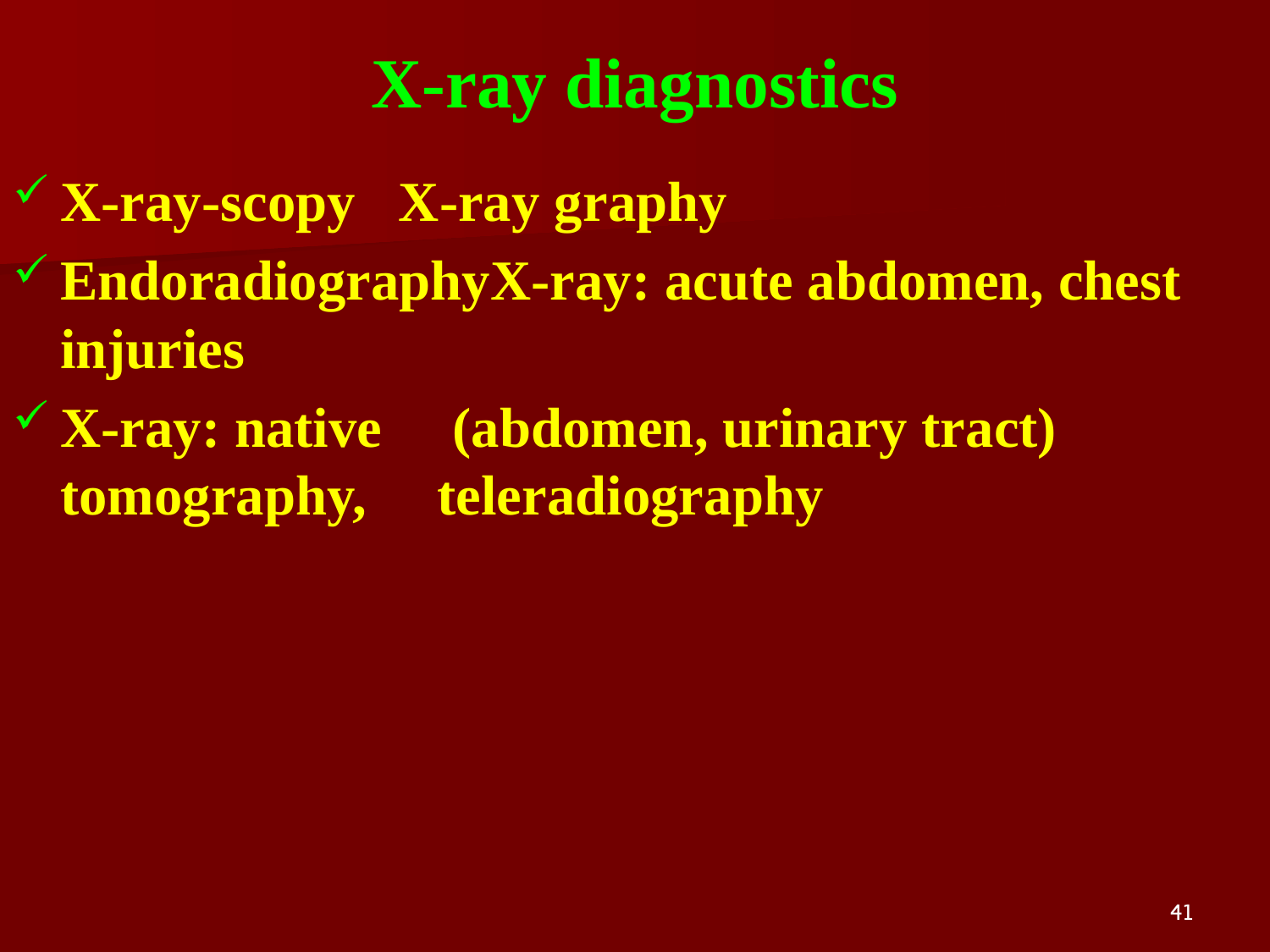

# X-ray diagnostics
X-ray-scopy   X-ray graphy
EndoradiographyX-ray: acute abdomen, chest injuries
X-ray: native     (abdomen, urinary tract) tomography,     teleradiography
41